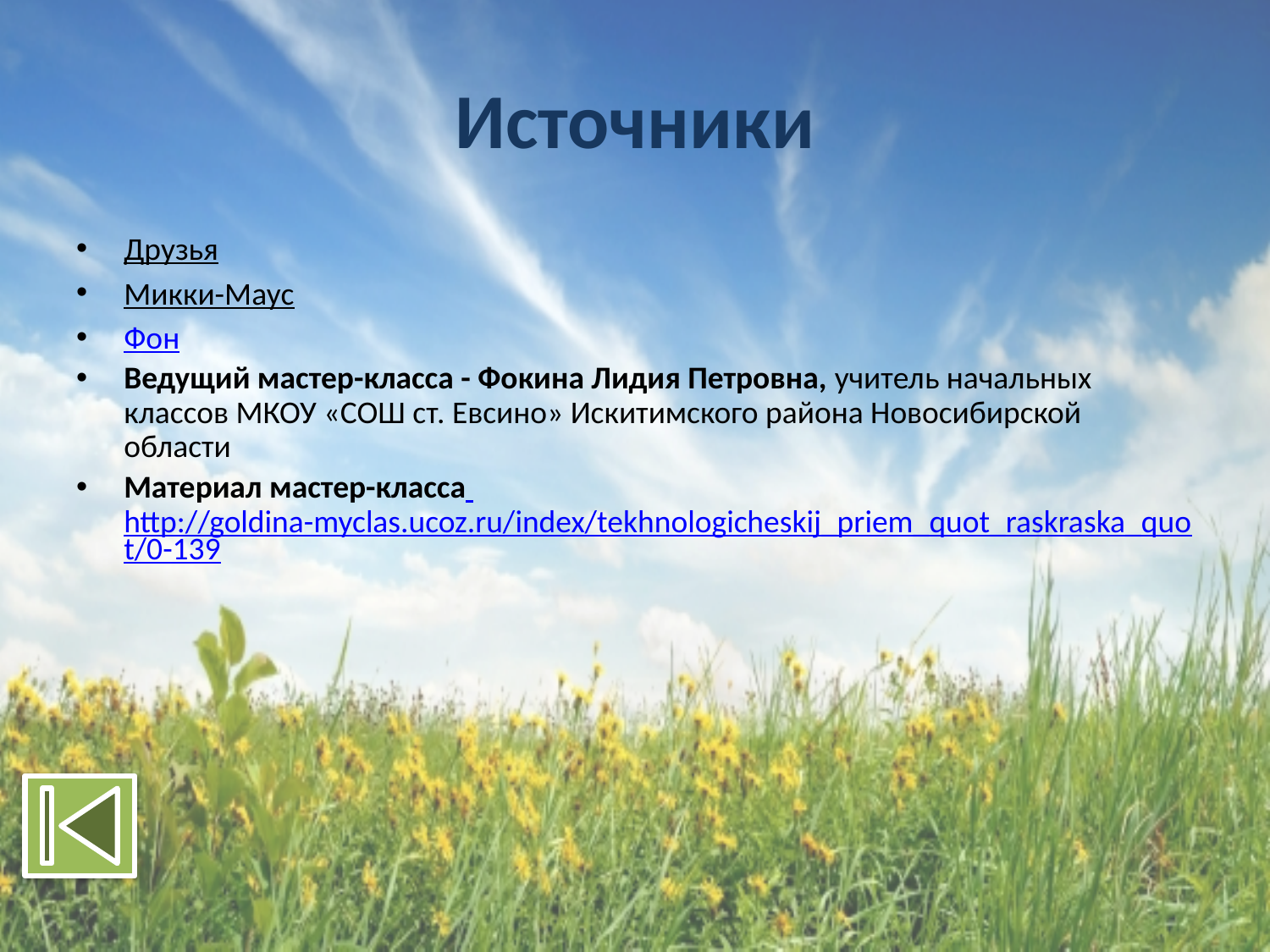

# Источники
Друзья
Микки-Маус
Фон
Ведущий мастер-класса - Фокина Лидия Петровна, учитель начальных классов МКОУ «СОШ ст. Евсино» Искитимского района Новосибирской области
Материал мастер-класса http://goldina-myclas.ucoz.ru/index/tekhnologicheskij_priem_quot_raskraska_quot/0-139